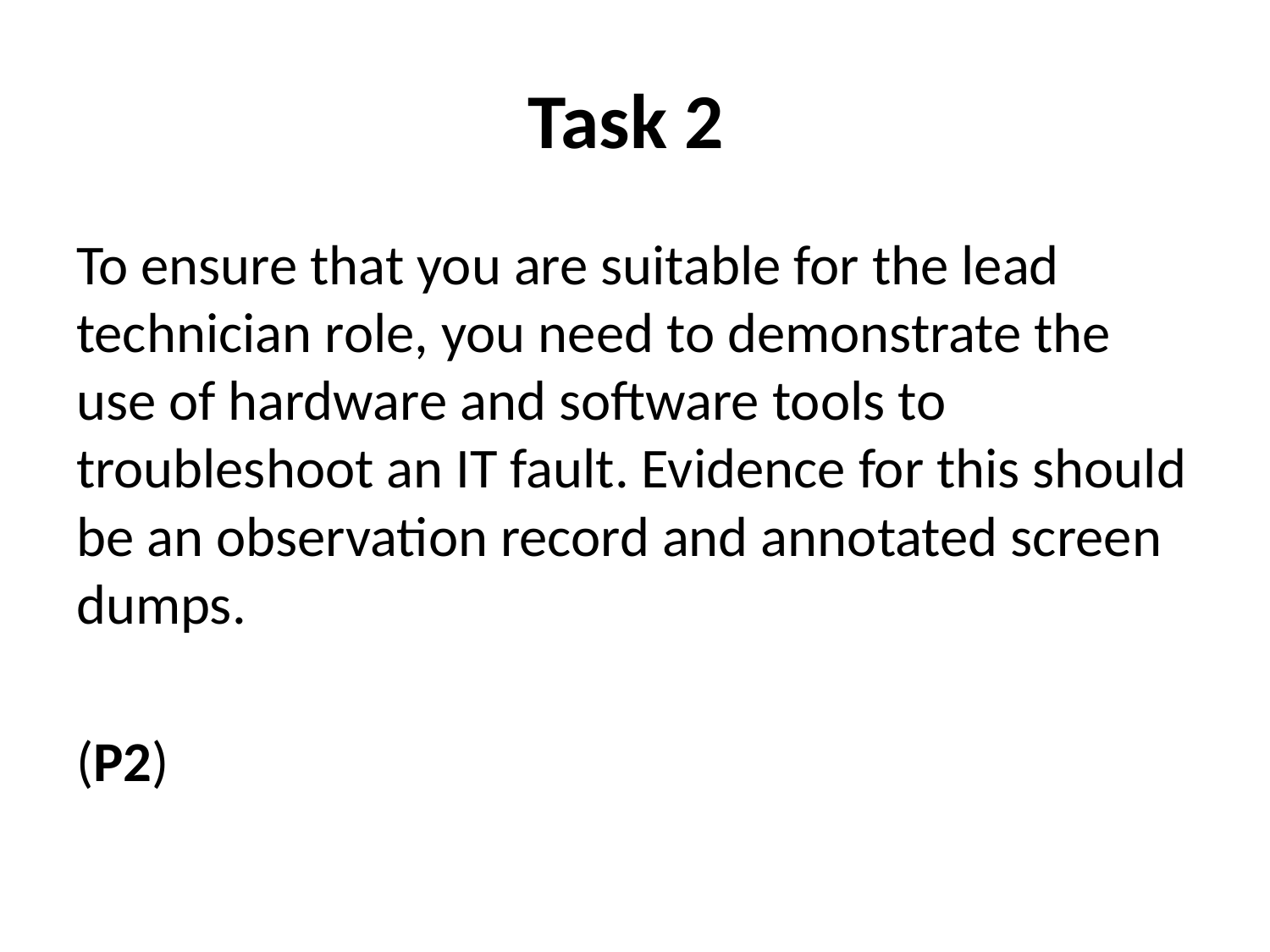

# Task 2
To ensure that you are suitable for the lead technician role, you need to demonstrate the use of hardware and software tools to troubleshoot an IT fault. Evidence for this should be an observation record and annotated screen dumps.

(P2)